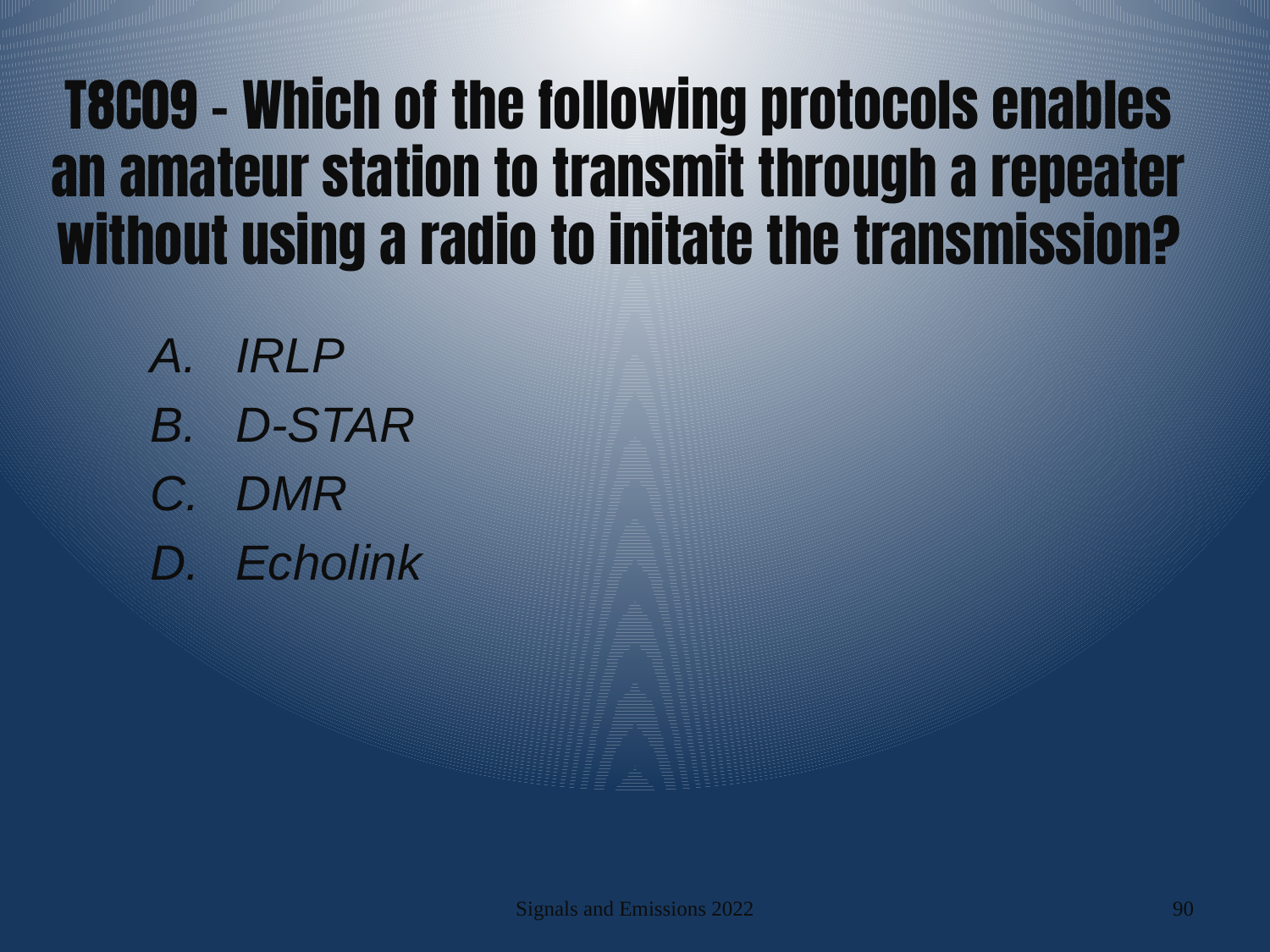

# T8C09 – Which of the following protocols enables an amateur station to transmit through a repeater without using a radio to initate the transmission?
 IRLP
 D-STAR
 DMR
 Echolink
Signals and Emissions 2022
90